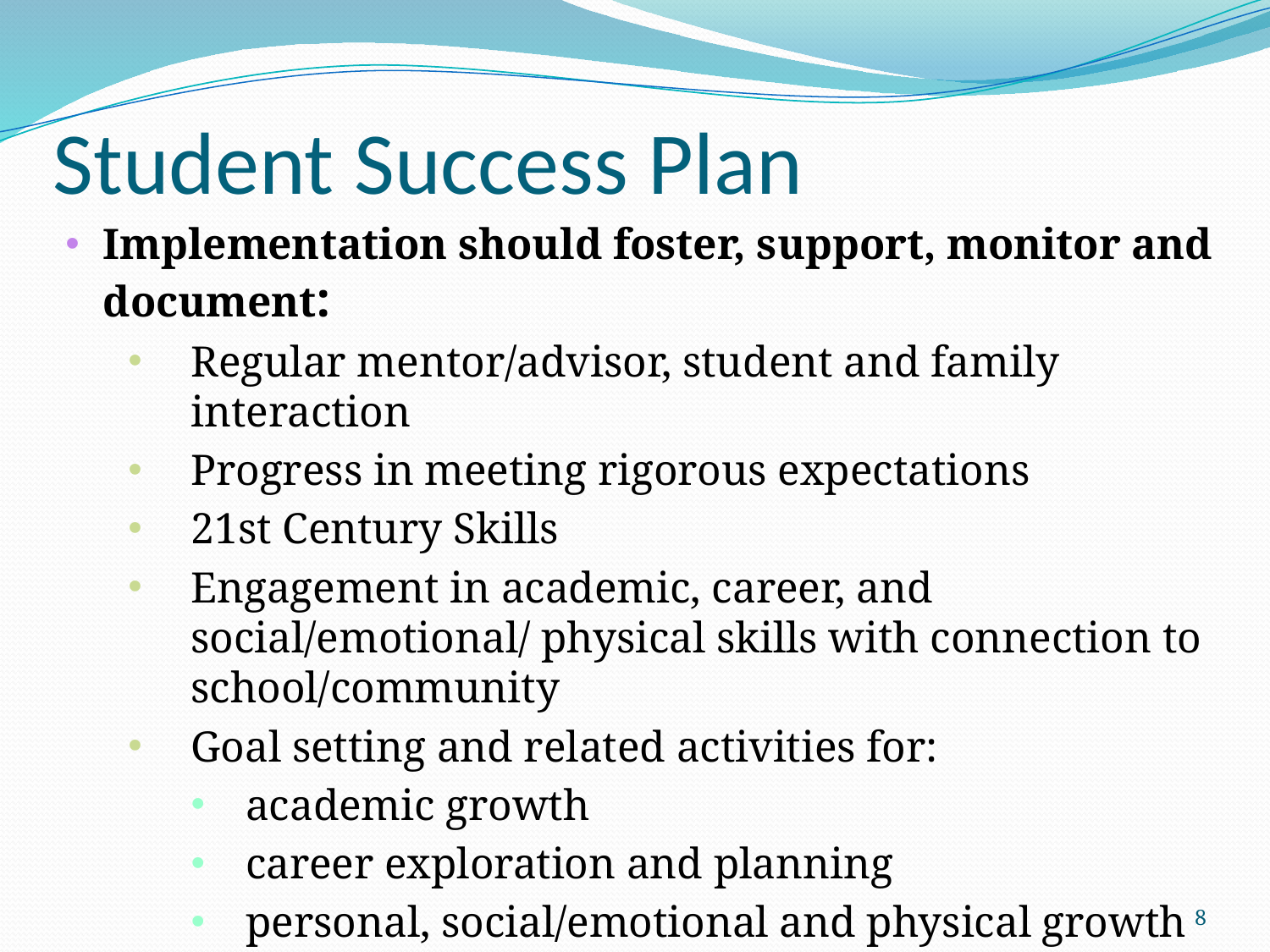

# Student Success Plan
Implementation should foster, support, monitor and document:
Regular mentor/advisor, student and family interaction
Progress in meeting rigorous expectations
21st Century Skills
Engagement in academic, career, and social/emotional/ physical skills with connection to school/community
Goal setting and related activities for:
academic growth
career exploration and planning
personal, social/emotional and physical growth
8